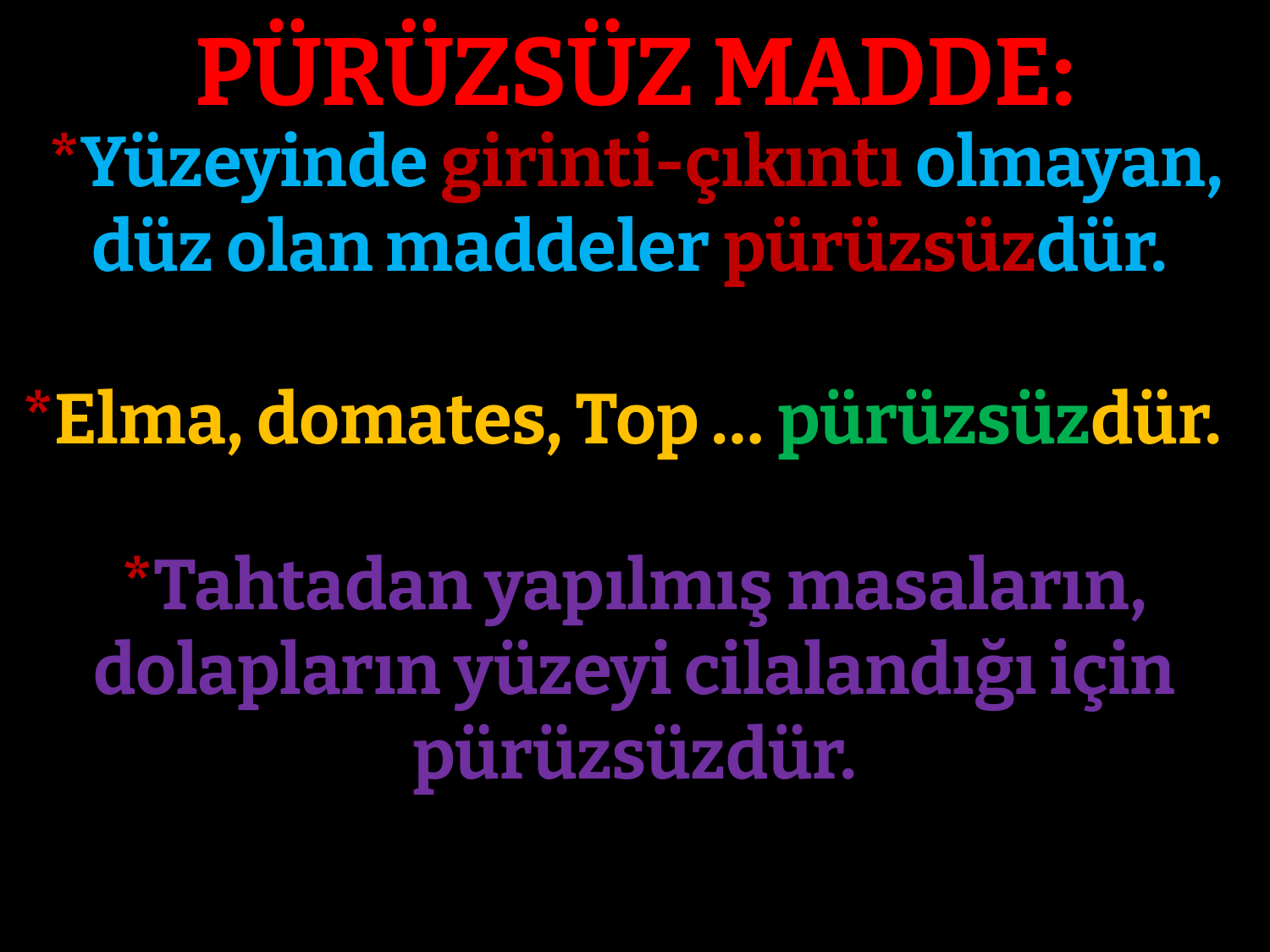

PÜRÜZSÜZ MADDE:
*Yüzeyinde girinti-çıkıntı olmayan, düz olan maddeler pürüzsüzdür.
#
*Elma, domates, Top … pürüzsüzdür.
*Tahtadan yapılmış masaların, dolapların yüzeyi cilalandığı için pürüzsüzdür.